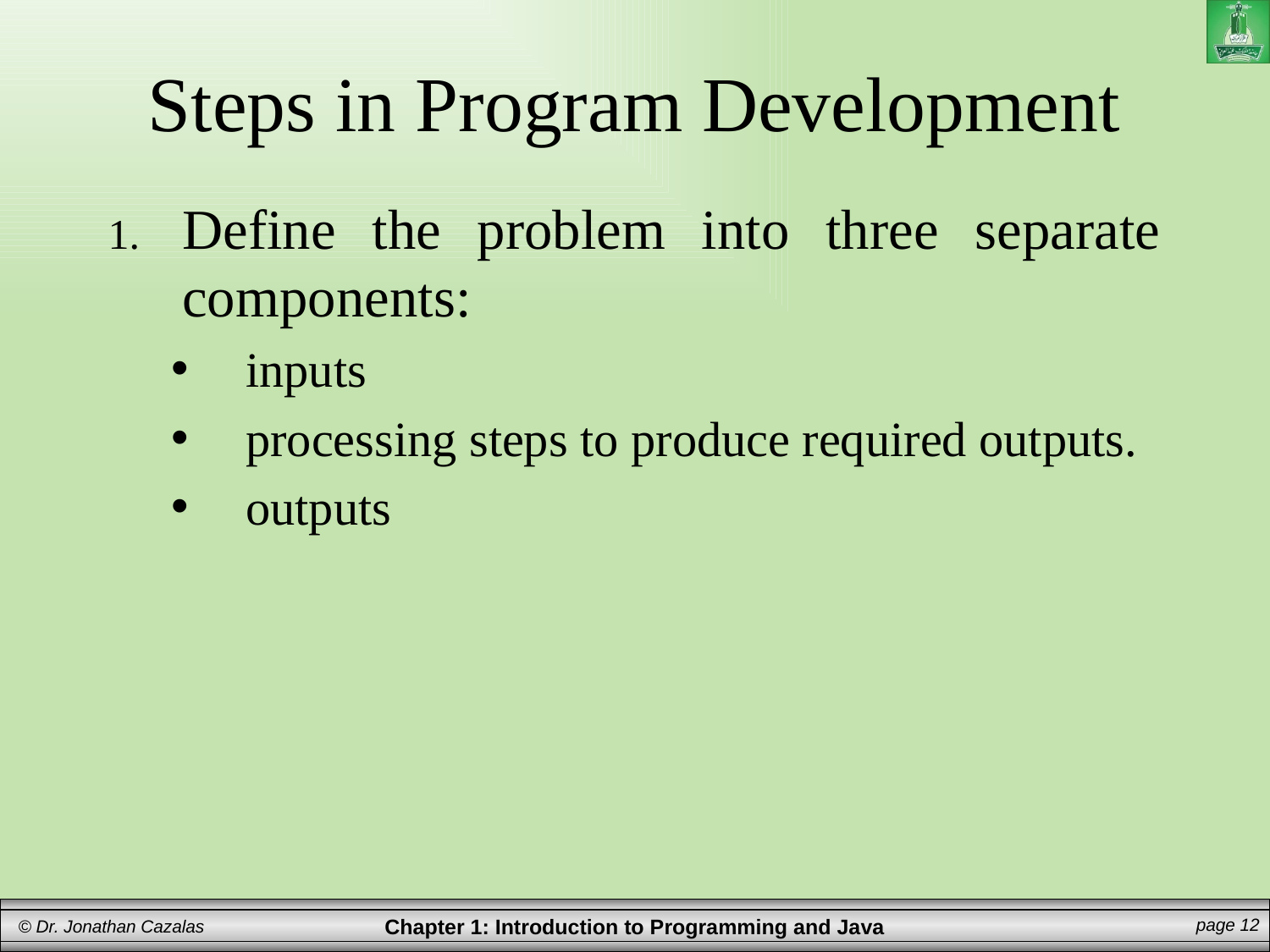

# Steps in Program Development
Define the problem into three separate components:
inputs
processing steps to produce required outputs.
outputs